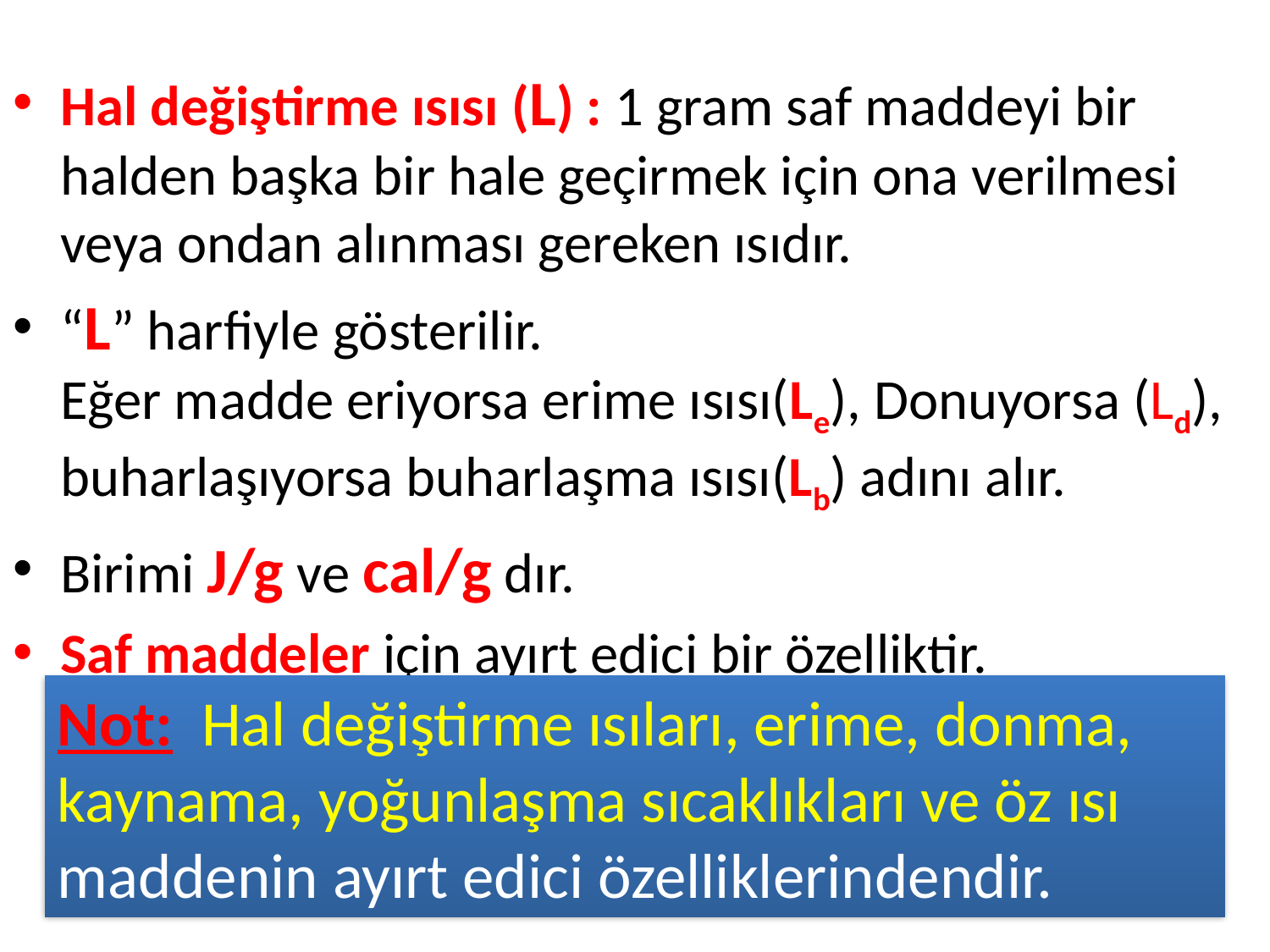

Hal değiştirme ısısı (L) : 1 gram saf maddeyi bir halden başka bir hale geçirmek için ona verilmesi veya ondan alınması gereken ısıdır.
“L” harfiyle gösterilir.
Eğer madde eriyorsa erime ısısı(Le), Donuyorsa (Ld), buharlaşıyorsa buharlaşma ısısı(Lb) adını alır.
Birimi J/g ve cal/g dır.
Saf maddeler için ayırt edici bir özelliktir.
Not:  Hal değiştirme ısıları, erime, donma, kaynama, yoğunlaşma sıcaklıkları ve öz ısı maddenin ayırt edici özelliklerindendir.